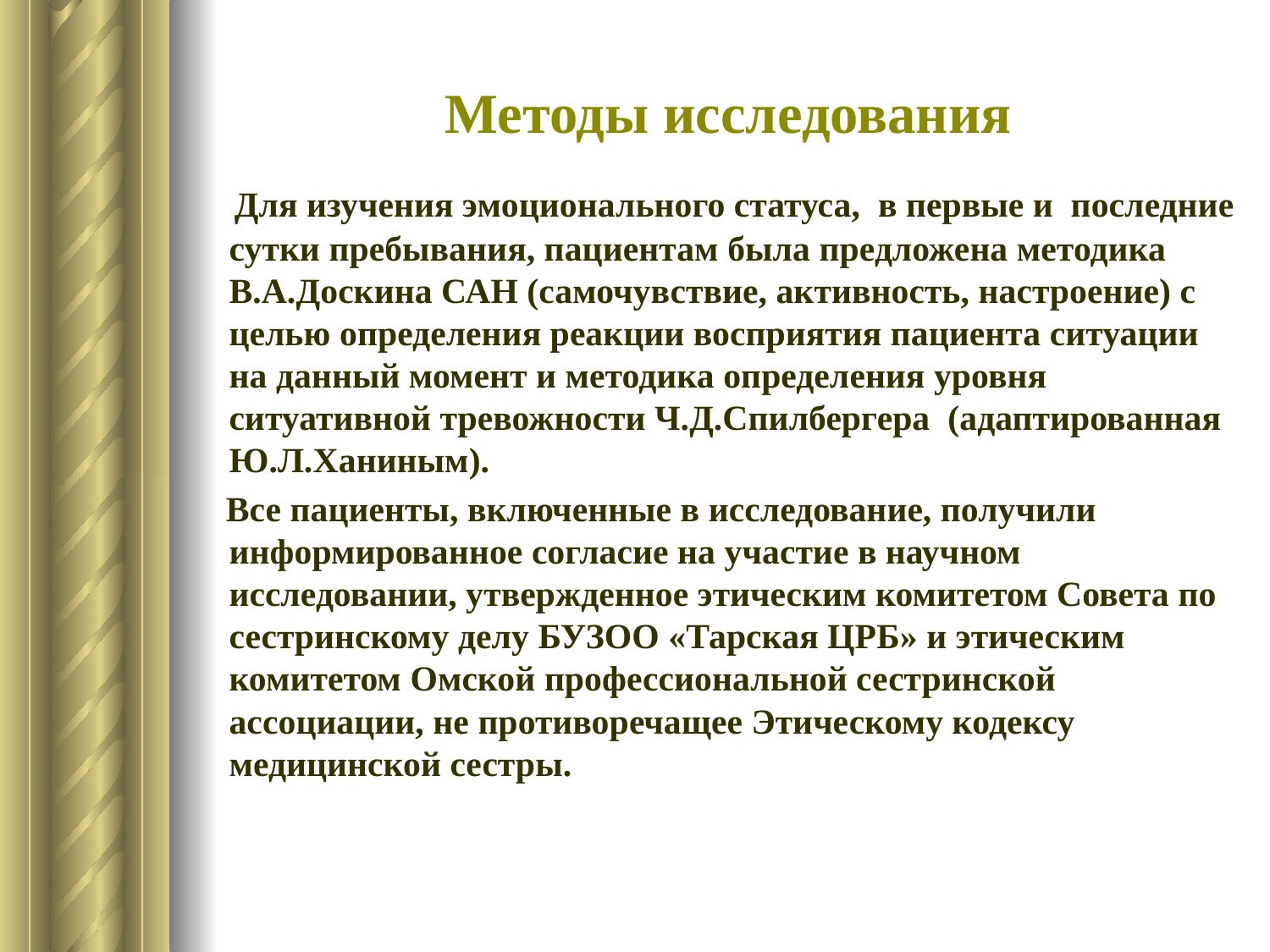

# Методы исследования
     Для изучения эмоционального статуса,  в первые и  последние сутки пребывания, пациентам была предложена методика В.А.Доскина САН (самочувствие, активность, настроение) с целью определения реакции восприятия пациента ситуации на данный момент и методика определения уровня ситуативной тревожности Ч.Д.Спилбергера  (адаптированная Ю.Л.Ханиным).
     Все пациенты, включенные в исследование, получили информированное согласие на участие в научном исследовании, утвержденное этическим комитетом Совета по сестринскому делу БУЗОО «Тарская ЦРБ» и этическим комитетом Омской профессиональной сестринской ассоциации, не противоречащее Этическому кодексу медицинской сестры.